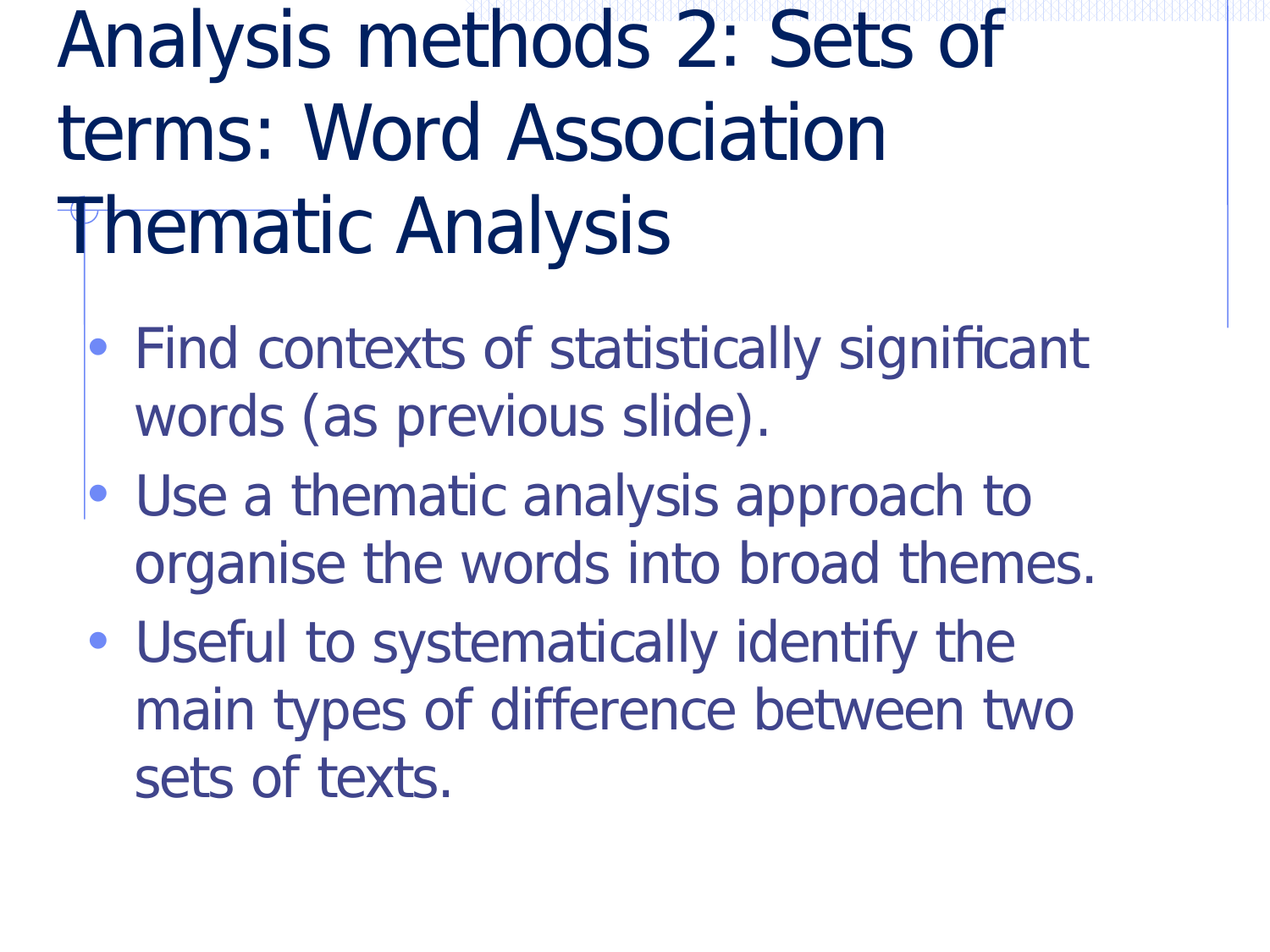

# Analysis methods 2: Sets of terms: Word Association Thematic Analysis
Find contexts of statistically significant words (as previous slide).
Use a thematic analysis approach to organise the words into broad themes.
Useful to systematically identify the main types of difference between two sets of texts.